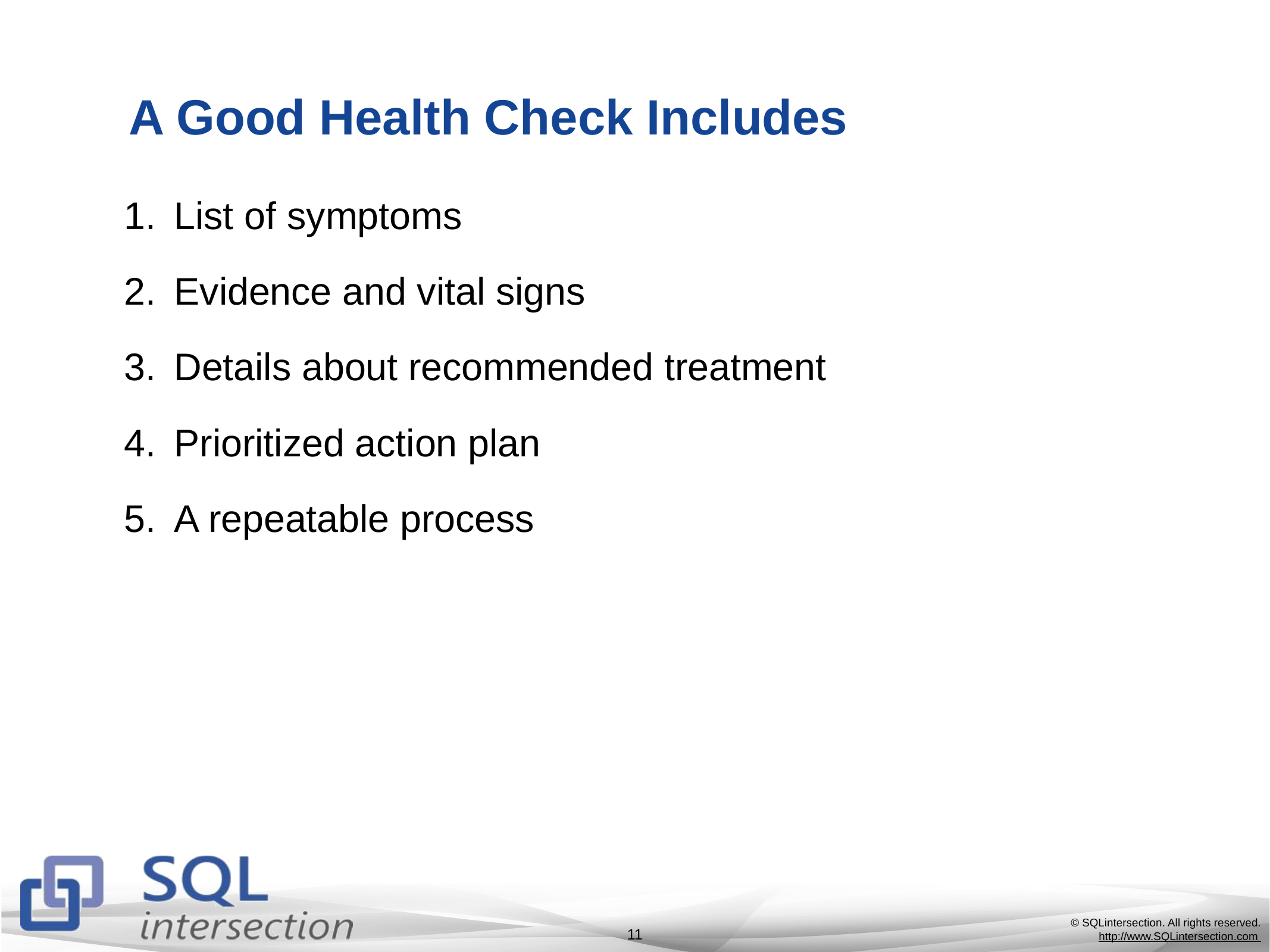

# A Good Health Check Includes
List of symptoms
Evidence and vital signs
Details about recommended treatment
Prioritized action plan
A repeatable process